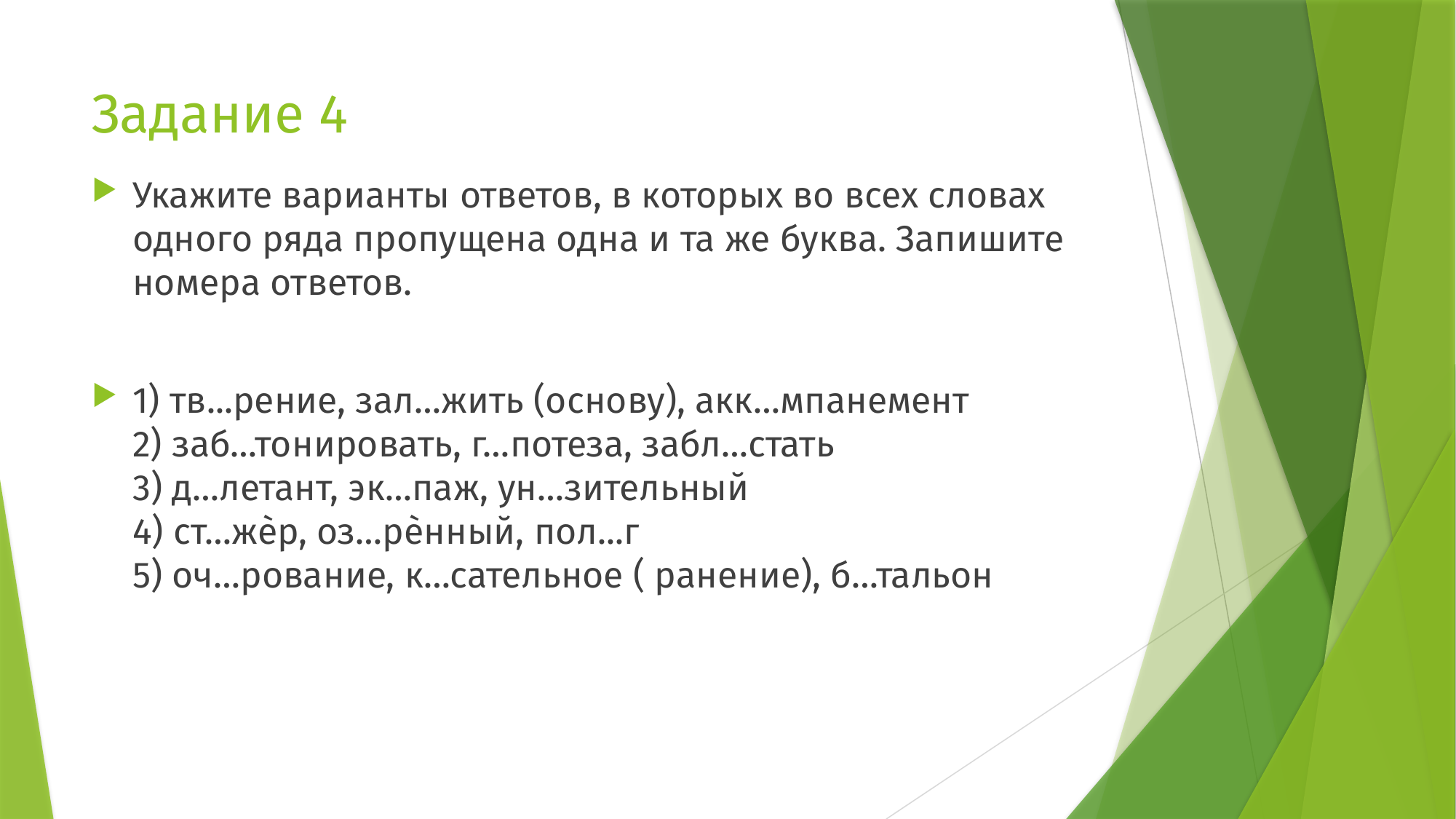

# Задание 4
Укажите варианты ответов, в которых во всех словах одного ряда пропущена одна и та же буква. Запишите номера ответов.

1) тв...рение, зал…жить (основу), акк…мпанемент
2) заб…тонировать, г…потеза, забл…стать
3) д…летант, эк…паж, ун…зительный
4) ст…жѐр, оз…рѐнный, пол...г
5) оч…рование, к…сательное ( ранение), б…тальон